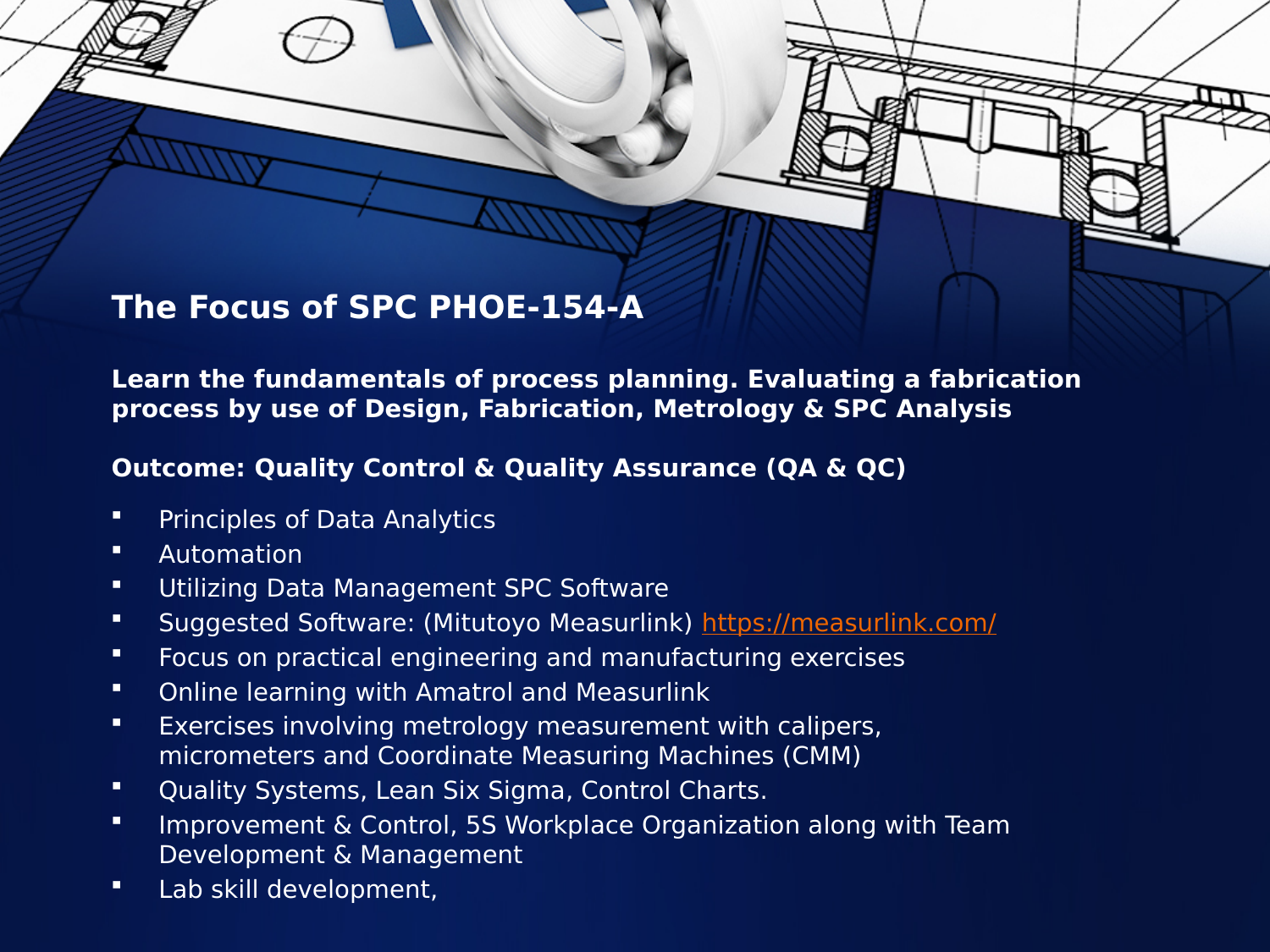

# The Focus of SPC PHOE-154-A Learn the fundamentals of process planning. Evaluating a fabrication process by use of Design, Fabrication, Metrology & SPC Analysis Outcome: Quality Control & Quality Assurance (QA & QC)
Principles of Data Analytics
Automation
Utilizing Data Management SPC Software
Suggested Software: (Mitutoyo Measurlink) https://measurlink.com/
Focus on practical engineering and manufacturing exercises
Online learning with Amatrol and Measurlink
Exercises involving metrology measurement with calipers, micrometers and Coordinate Measuring Machines (CMM)
Quality Systems, Lean Six Sigma, Control Charts.
Improvement & Control, 5S Workplace Organization along with Team Development & Management
Lab skill development,